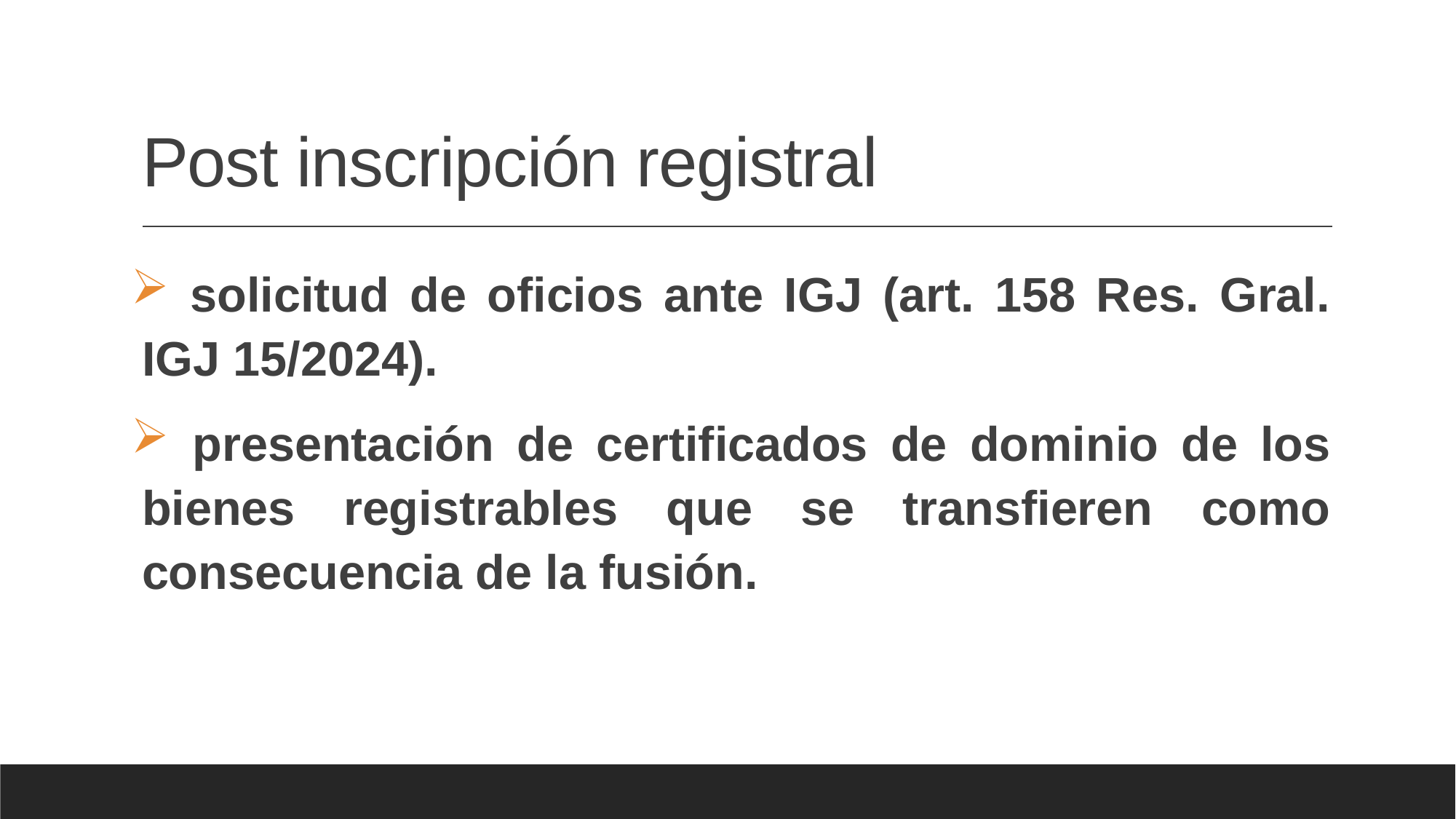

# Post inscripción registral
 solicitud de oficios ante IGJ (art. 158 Res. Gral. IGJ 15/2024).
 presentación de certificados de dominio de los bienes registrables que se transfieren como consecuencia de la fusión.